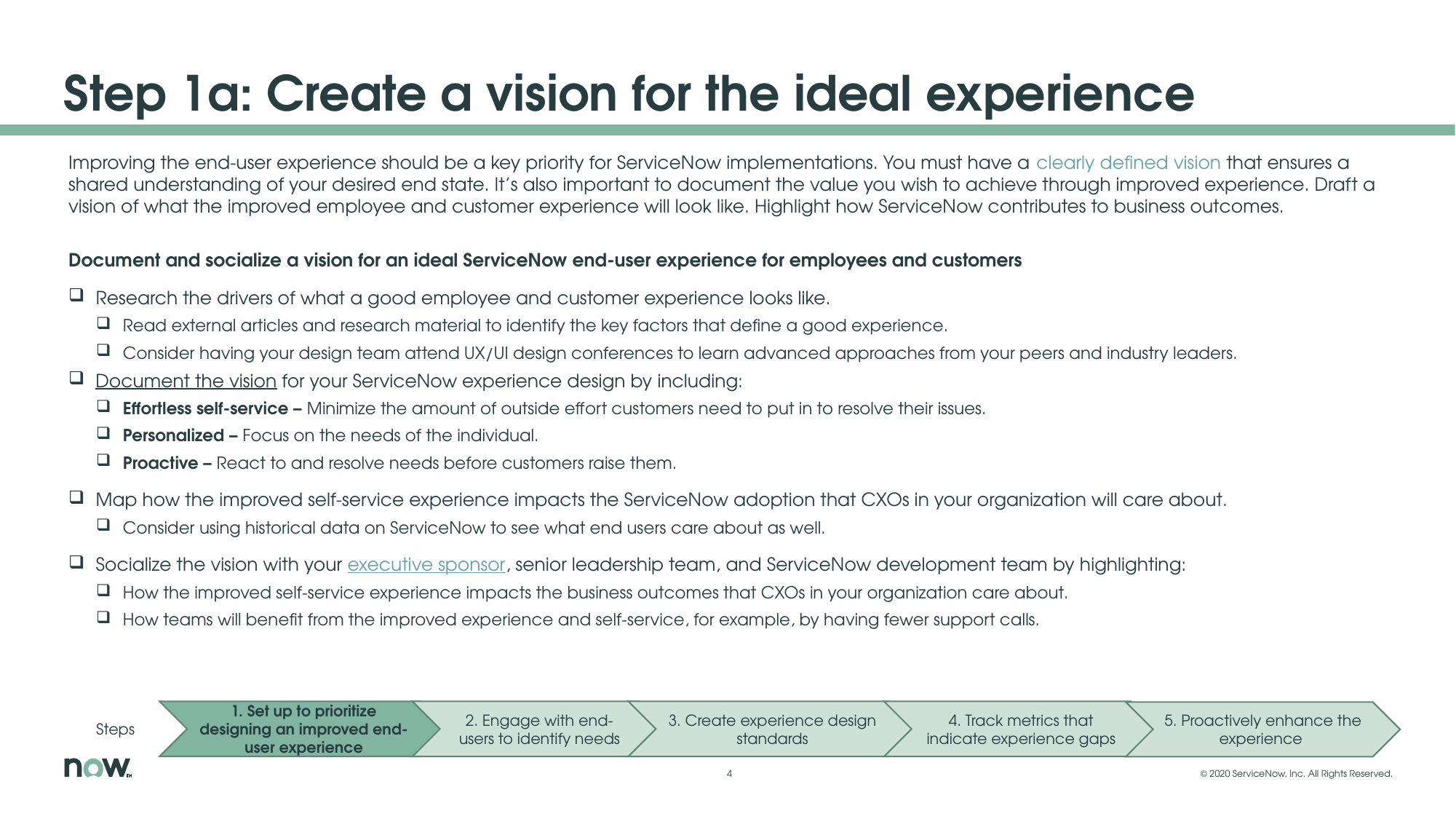

# Step 1a: Create a vision for the ideal experience

Improving the end-user experience should be a key priority for ServiceNow implementations. You must have a clearly defined vision that ensures a shared understanding of your desired end state. It’s also important to document the value you wish to achieve through improved experience. Draft a vision of what the improved employee and customer experience will look like. Highlight how ServiceNow contributes to business outcomes.
Document and socialize a vision for an ideal ServiceNow end-user experience for employees and customers
Research the drivers of what a good employee and customer experience looks like.
Read external articles and research material to identify the key factors that define a good experience.
Consider having your design team attend UX/UI design conferences to learn advanced approaches from your peers and industry leaders.
Document the vision for your ServiceNow experience design by including:
Effortless self-service – Minimize the amount of outside effort customers need to put in to resolve their issues.
Personalized – Focus on the needs of the individual.
Proactive – React to and resolve needs before customers raise them.
Map how the improved self-service experience impacts the ServiceNow adoption that CXOs in your organization will care about.
Consider using historical data on ServiceNow to see what end users care about as well.
Socialize the vision with your executive sponsor, senior leadership team, and ServiceNow development team by highlighting:
How the improved self-service experience impacts the business outcomes that CXOs in your organization care about.
How teams will benefit from the improved experience and self-service, for example, by having fewer support calls.
Steps
1. Set up to prioritize designing an improved end-user experience
2. Engage with end-users to identify needs
3. Create experience design standards
4. Track metrics that indicate experience gaps
5. Proactively enhance the experience